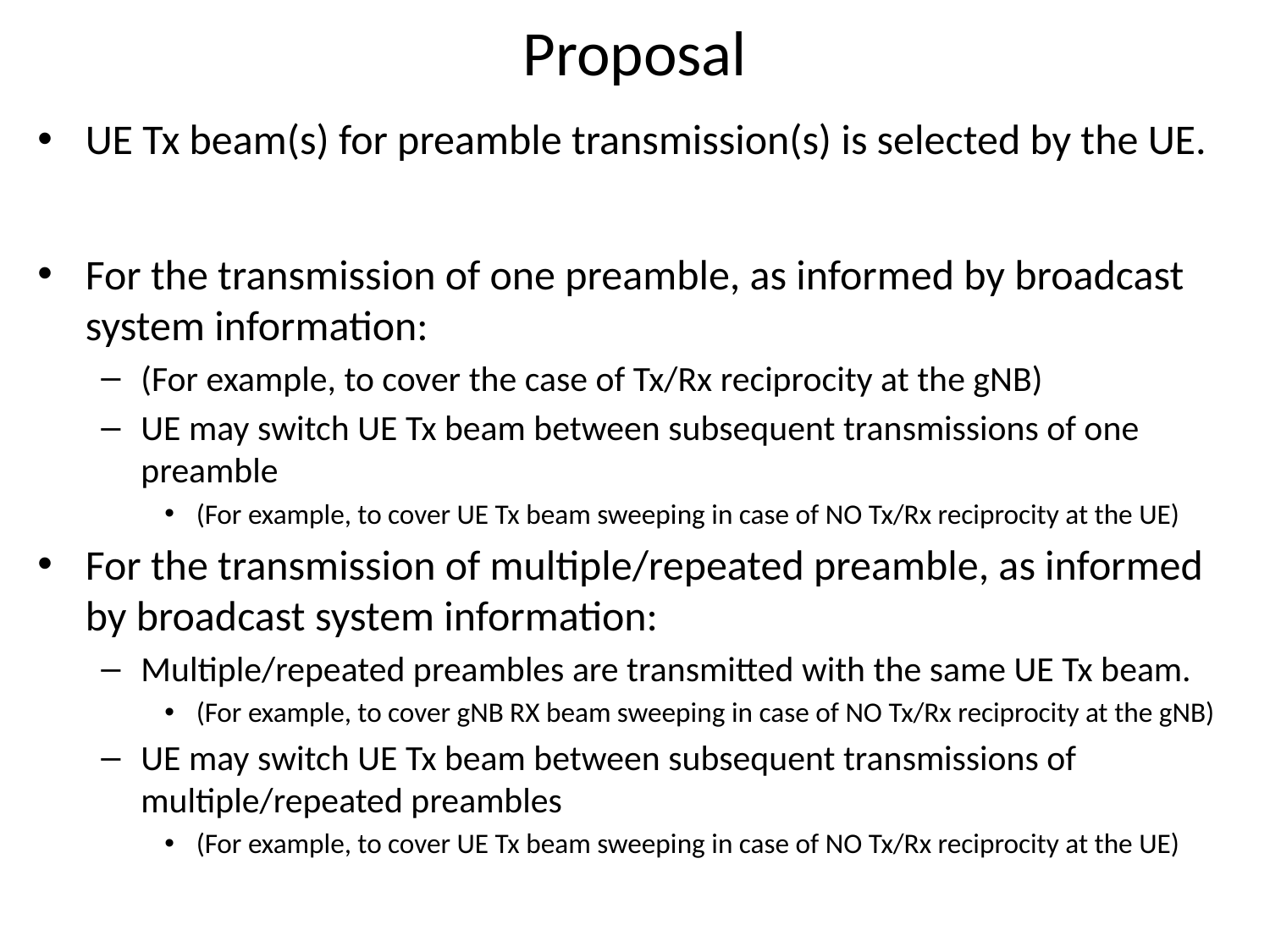

# Proposal
UE Tx beam(s) for preamble transmission(s) is selected by the UE.

For the transmission of one preamble, as informed by broadcast system information:
(For example, to cover the case of Tx/Rx reciprocity at the gNB)
UE may switch UE Tx beam between subsequent transmissions of one preamble
(For example, to cover UE Tx beam sweeping in case of NO Tx/Rx reciprocity at the UE)
For the transmission of multiple/repeated preamble, as informed by broadcast system information:
Multiple/repeated preambles are transmitted with the same UE Tx beam.
(For example, to cover gNB RX beam sweeping in case of NO Tx/Rx reciprocity at the gNB)
UE may switch UE Tx beam between subsequent transmissions of multiple/repeated preambles
(For example, to cover UE Tx beam sweeping in case of NO Tx/Rx reciprocity at the UE)